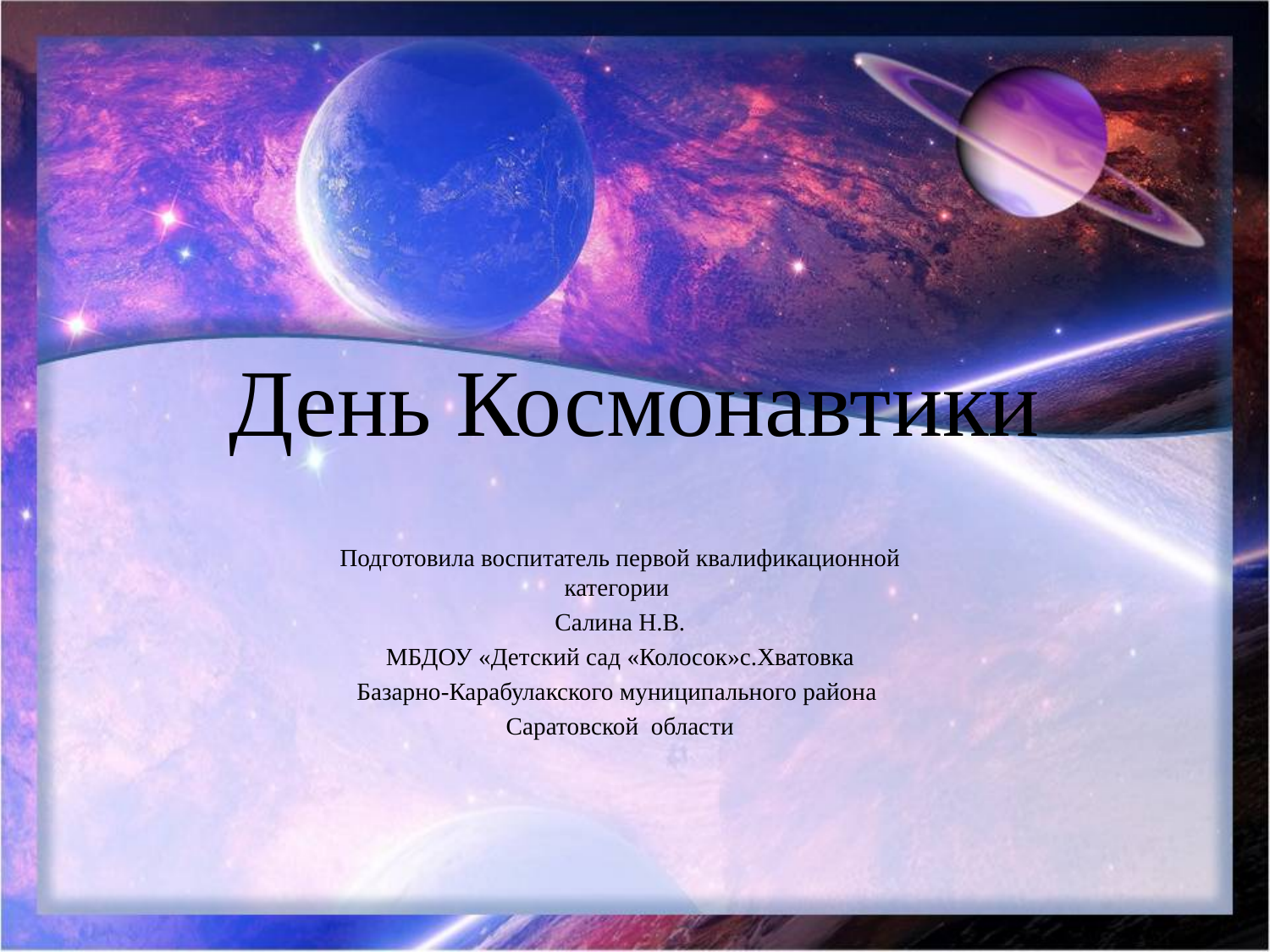

# День Космонавтики

Подготовила воспитатель первой квалификационной категории
Салина Н.В.
МБДОУ «Детский сад «Колосок»с.Хватовка
Базарно-Карабулакского муниципального района
Саратовской  области